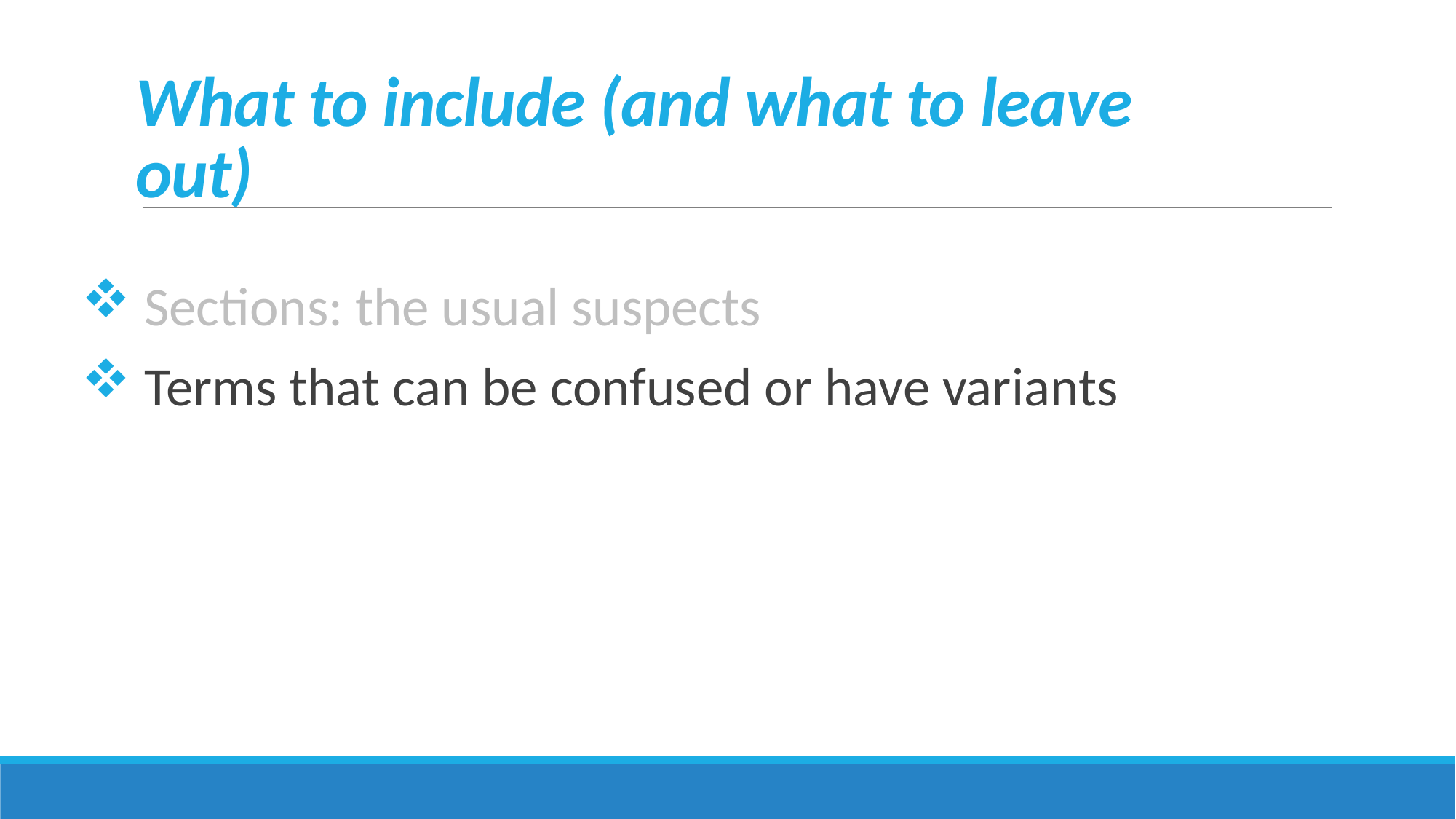

# What to include (and what to leave out)
 Sections: the usual suspects
 Terms that can be confused or have variants